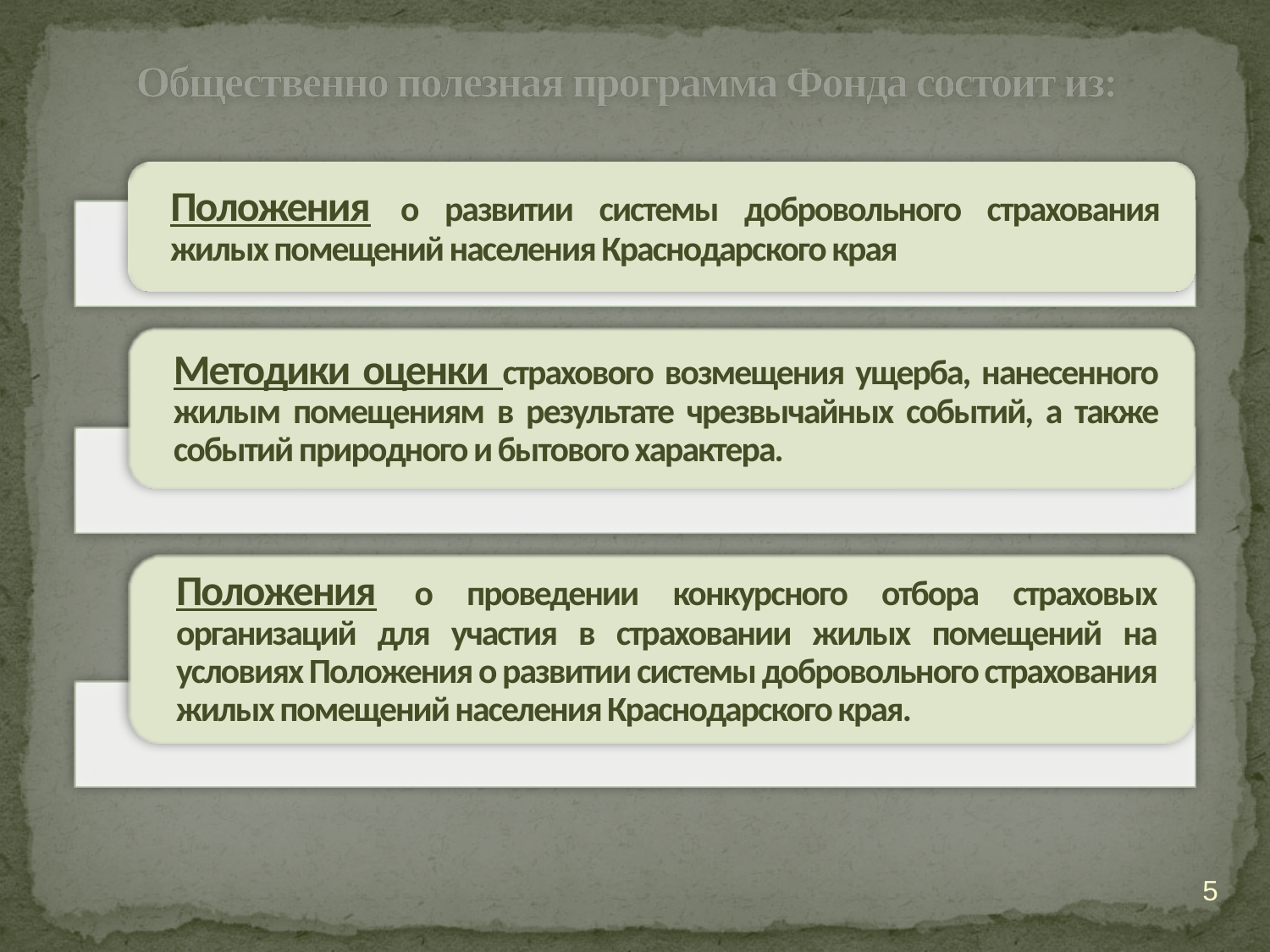

Общественно полезная программа Фонда состоит из:
Положения о развитии системы добровольного страхования жилых помещений населения Краснодарского края
Методики оценки страхового возмещения ущерба, нанесенного жилым помещениям в результате чрезвычайных событий, а также событий природного и бытового характера.
Положения о проведении конкурсного отбора страховых организаций для участия в страховании жилых помещений на условиях Положения о развитии системы добровольного страхования жилых помещений населения Краснодарского края.

5